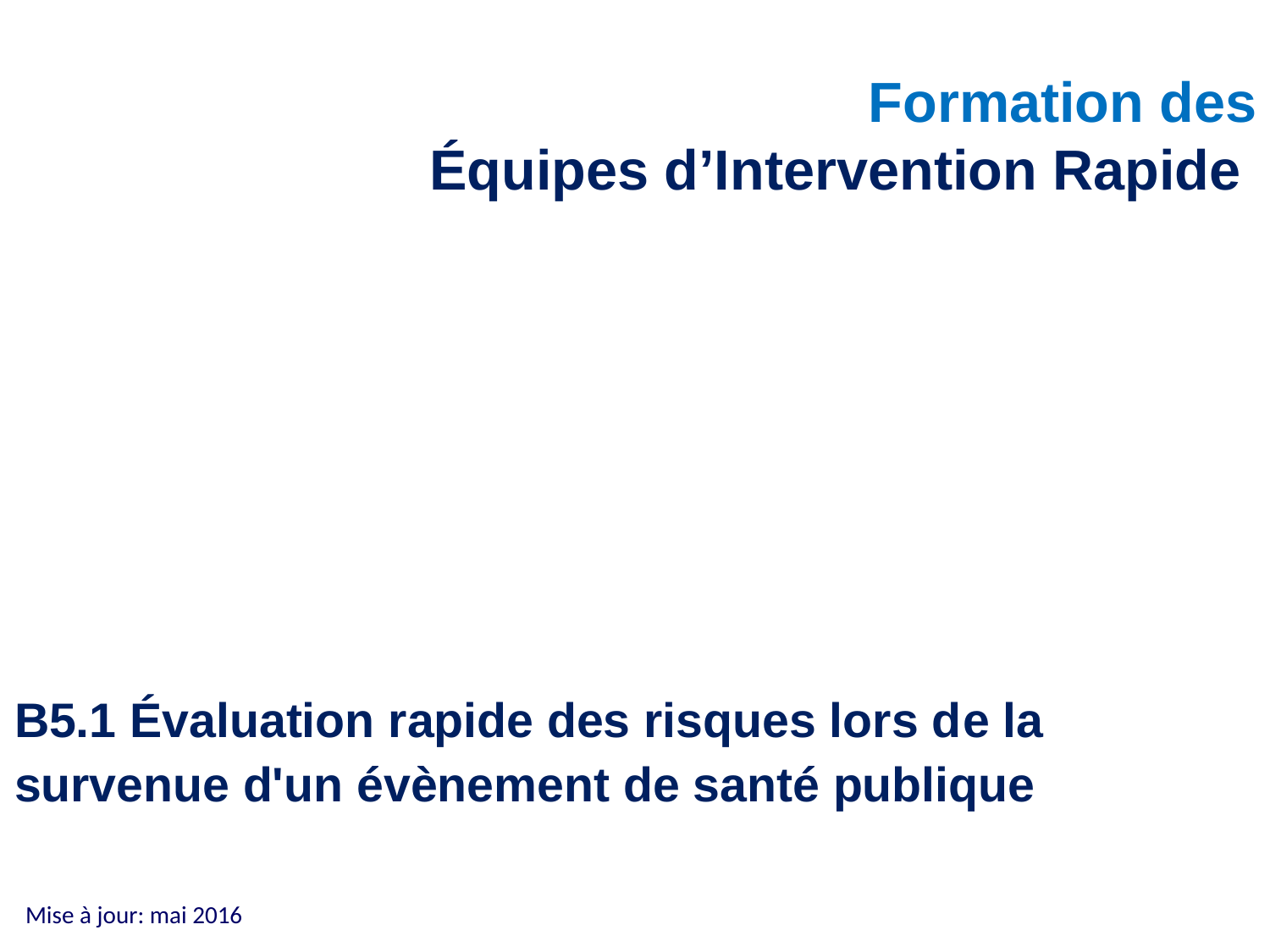

Formation des
Équipes d’Intervention Rapide

# B5.1 Évaluation rapide des risques lors de la survenue d'un évènement de santé publique
Mise à jour: mai 2016